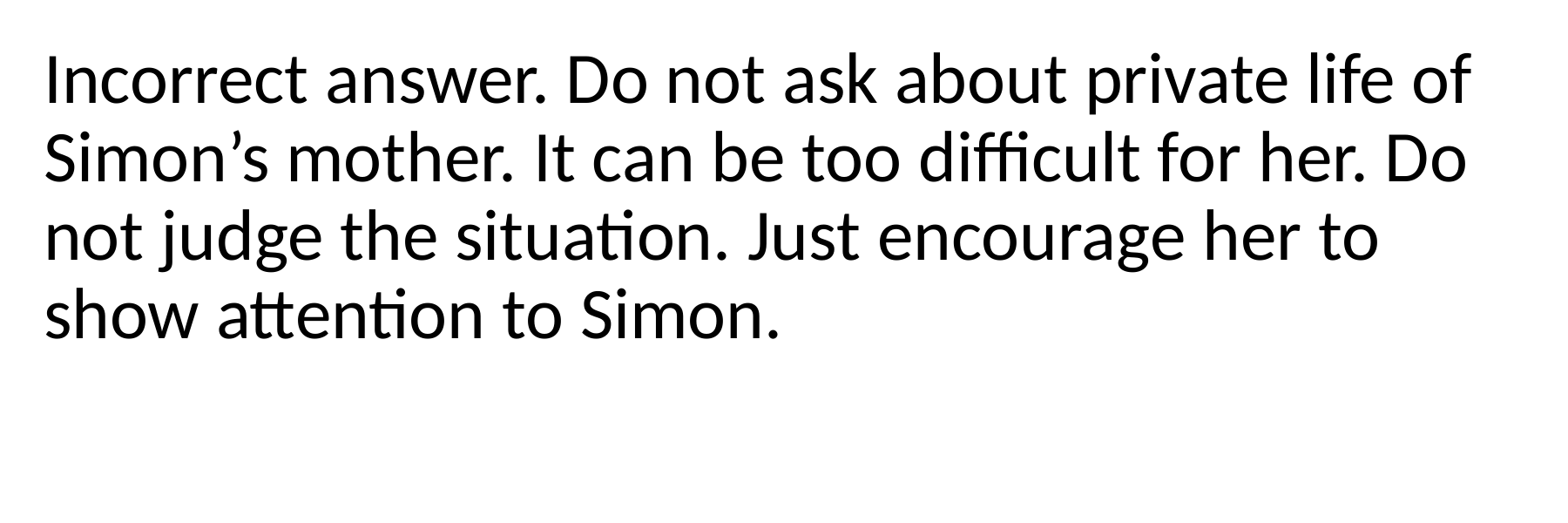

Incorrect answer. Do not ask about private life of Simon’s mother. It can be too difficult for her. Do not judge the situation. Just encourage her to show attention to Simon.